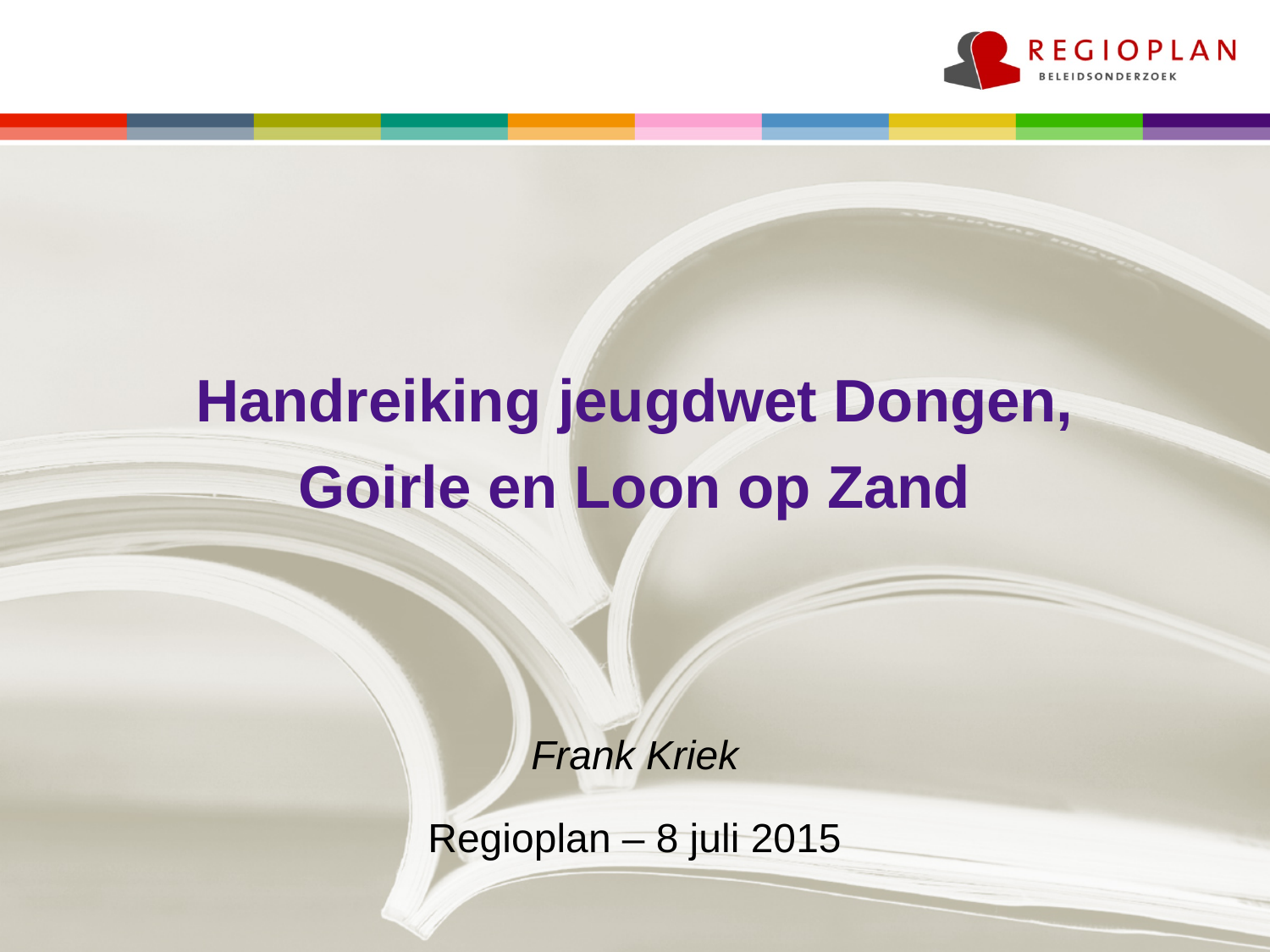

# Handreiking jeugdwet Dongen, Goirle en Loon op Zand
Frank Kriek
Regioplan – 8 juli 2015